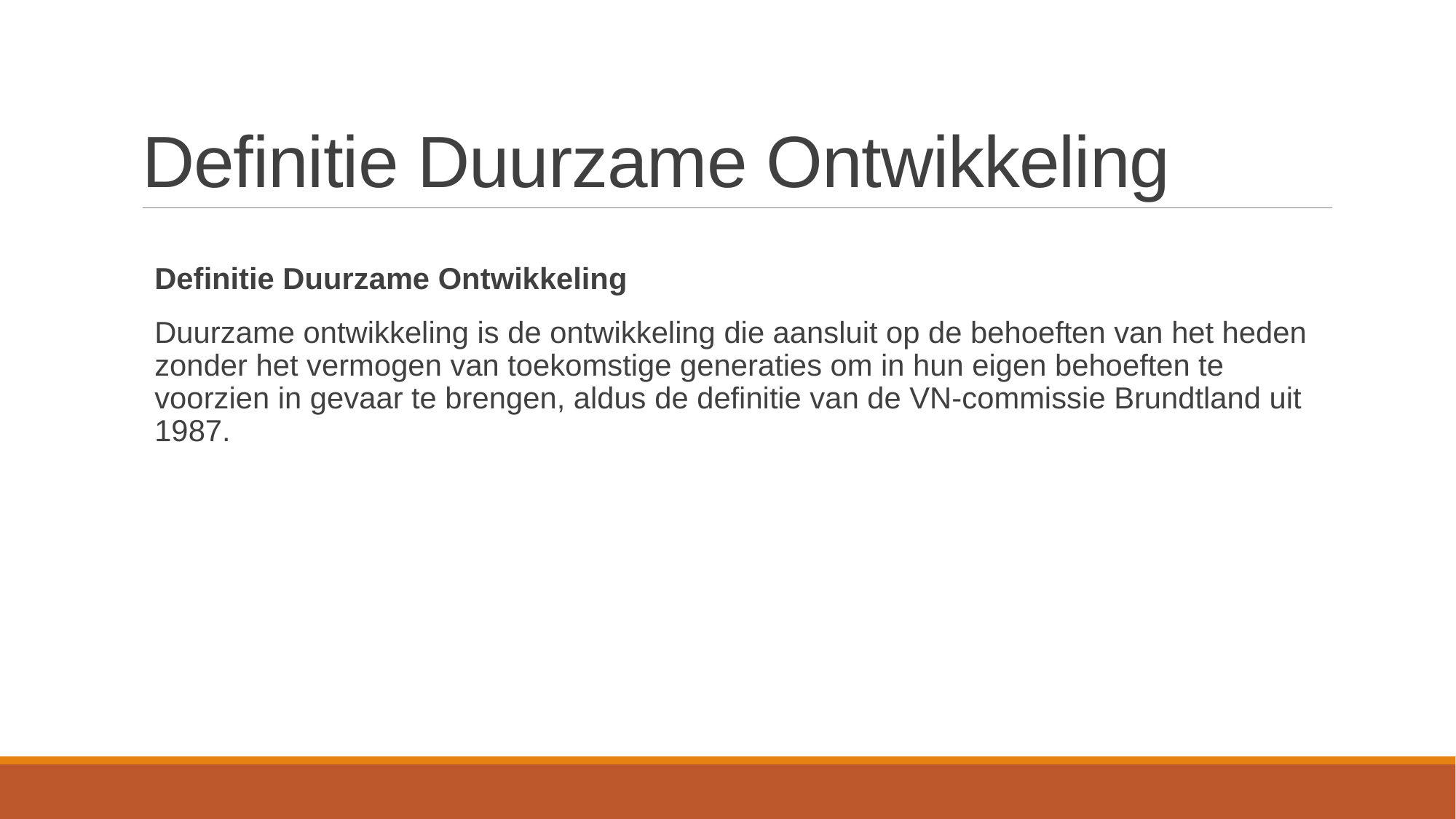

# Definitie Duurzame Ontwikkeling

Definitie Duurzame Ontwikkeling
Duurzame ontwikkeling is de ontwikkeling die aansluit op de behoeften van het heden zonder het vermogen van toekomstige generaties om in hun eigen behoeften te voorzien in gevaar te brengen, aldus de definitie van de VN-commissie Brundtland uit 1987.